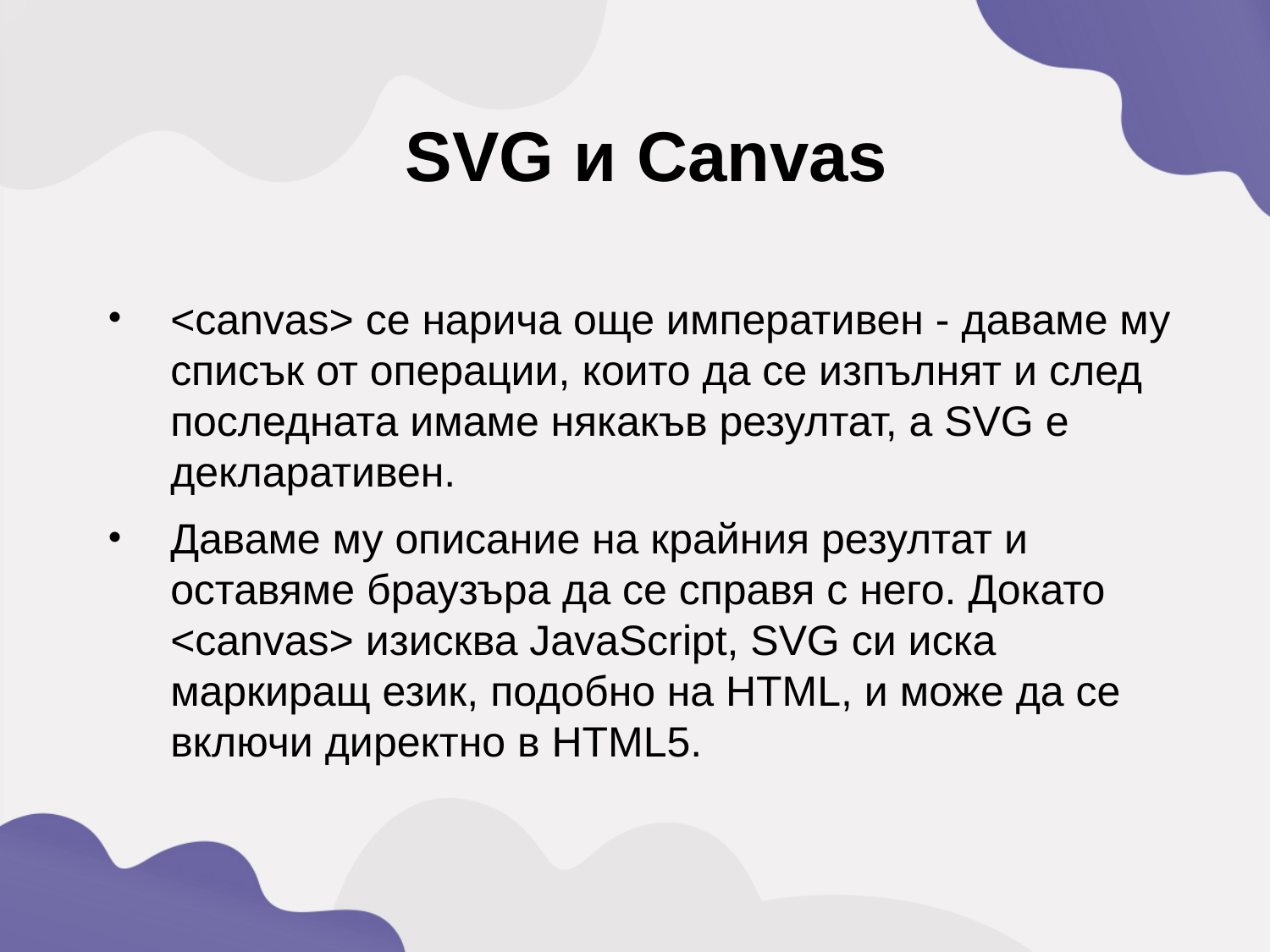

SVG и Canvas
<canvas> се нарича още императивен - даваме му списък от операции, които да се изпълнят и след последната имаме някакъв резултат, а SVG е декларативен.

Даваме му описание на крайния резултат и оставяме браузъра да се справя с него. Докато <canvas> изисква JavaScript, SVG си иска маркиращ език, подобно на HTML, и може да се включи директно в HTML5.